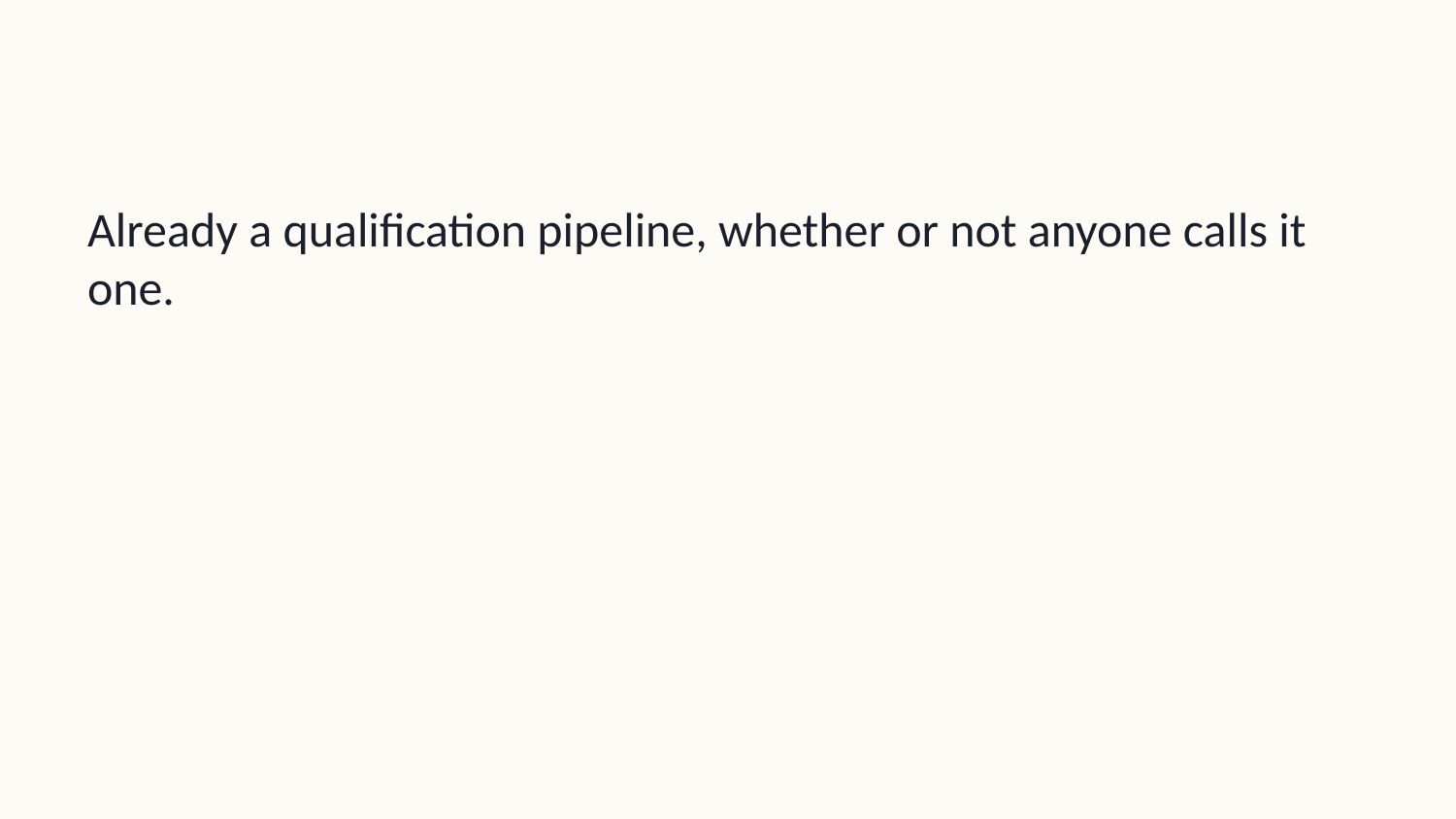

Already a qualification pipeline, whether or not anyone calls it one.